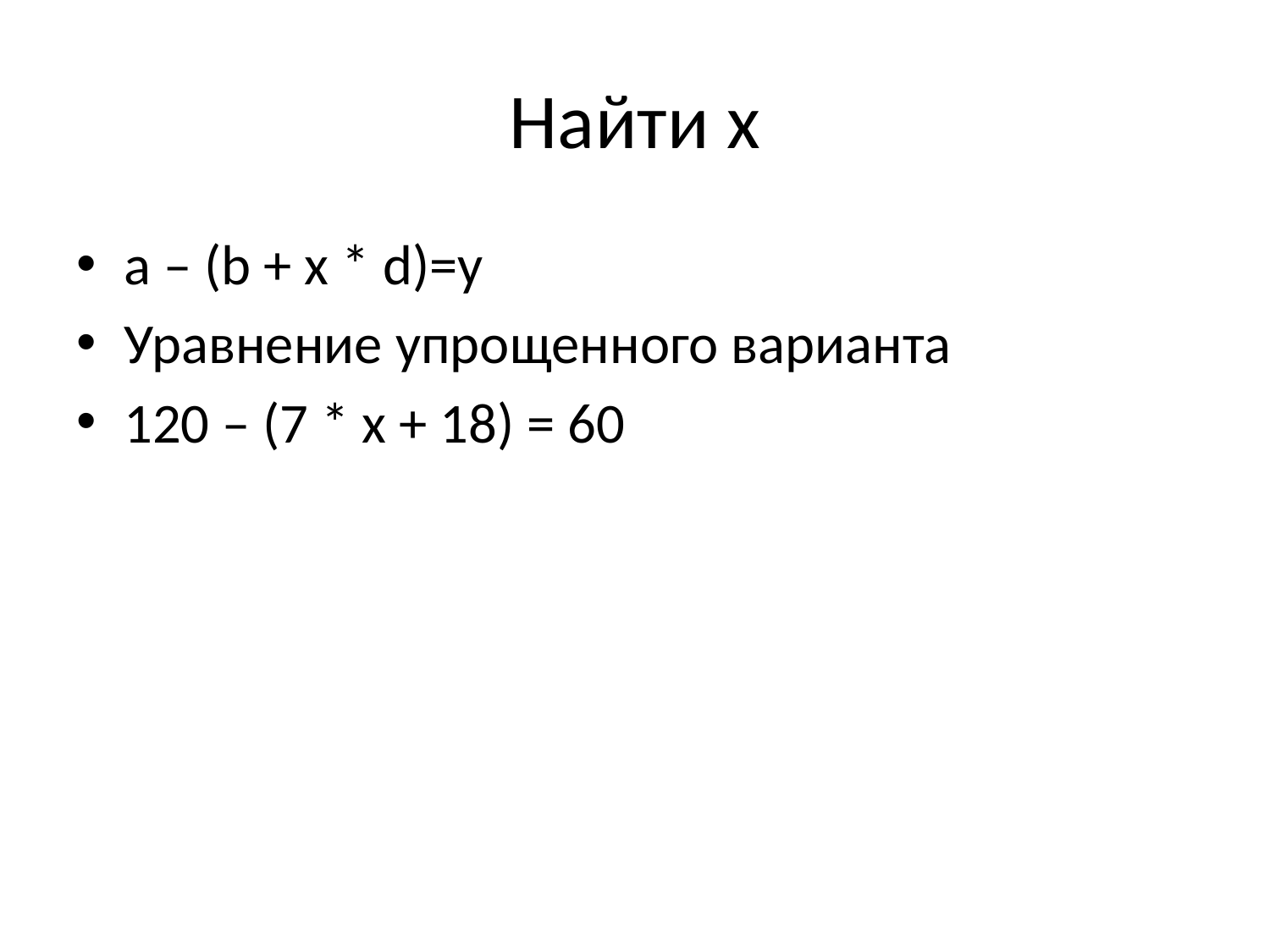

# Найти х
a – (b + x * d)=y
Уравнение упрощенного варианта
120 – (7 * х + 18) = 60